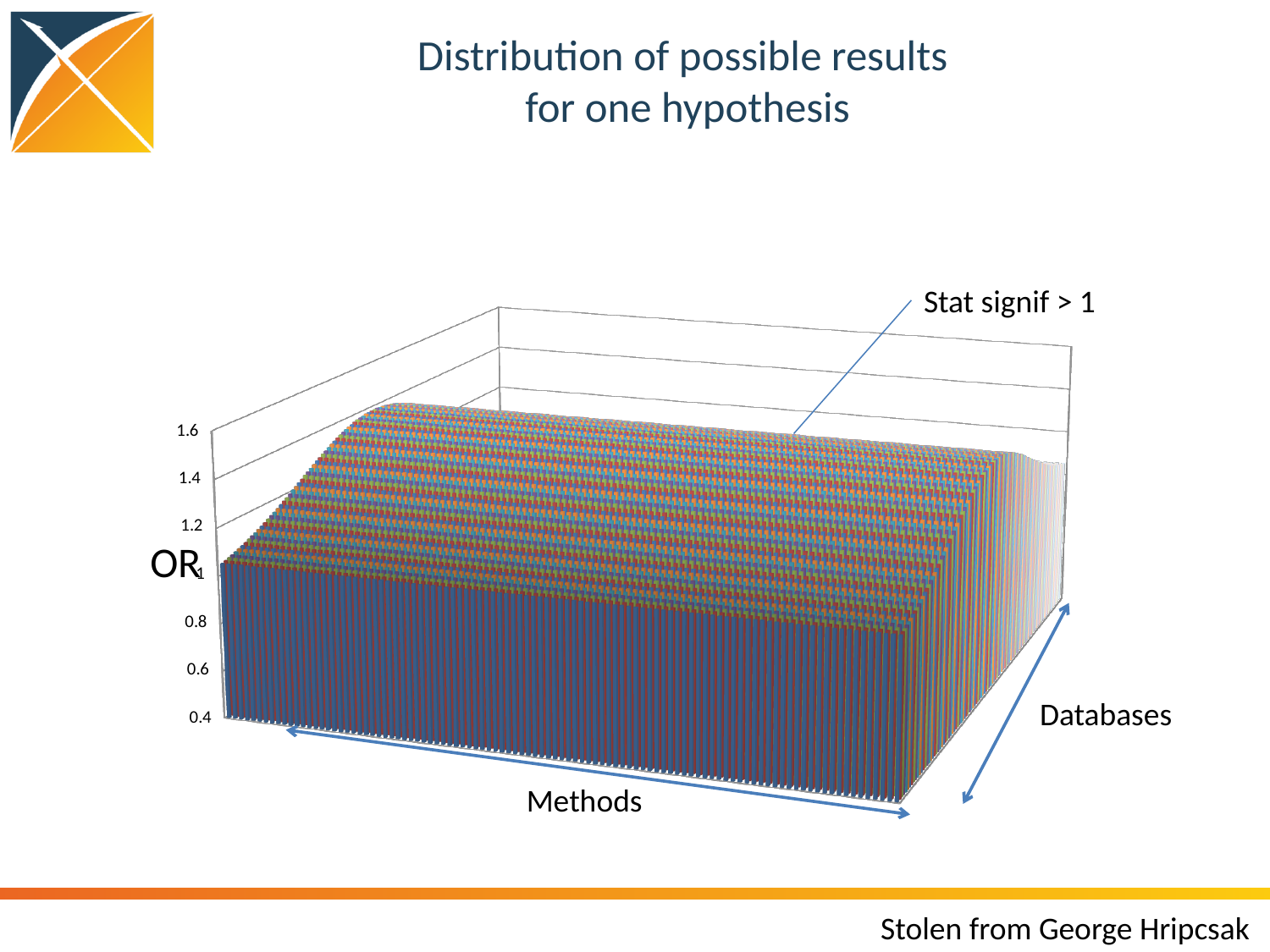

# Distribution of possible results for one hypothesis
Stat signif > 1

[unsupported chart]

OR
Databases
Methods
Stolen from George Hripcsak